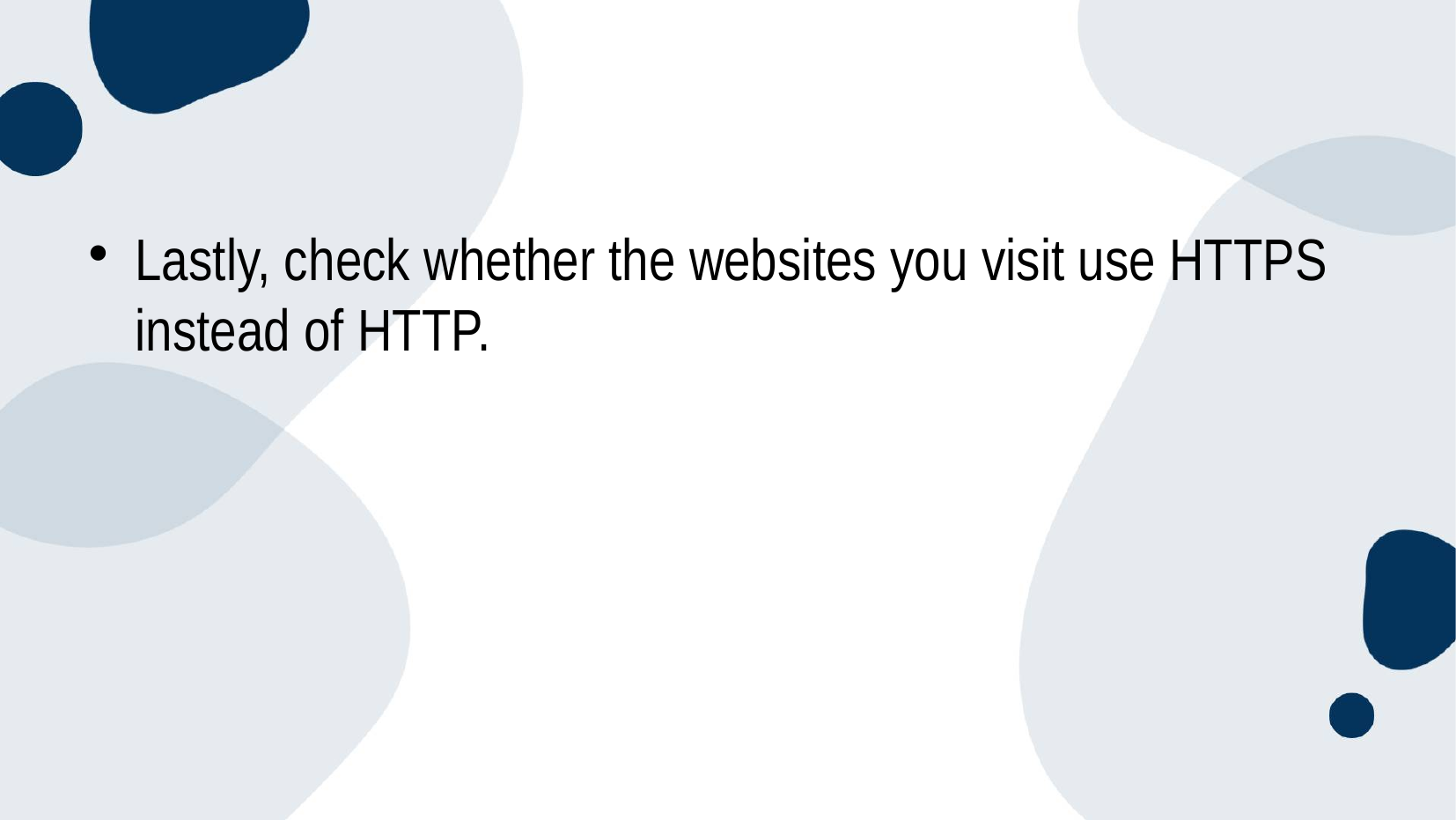

#
Lastly, check whether the websites you visit use HTTPS instead of HTTP.